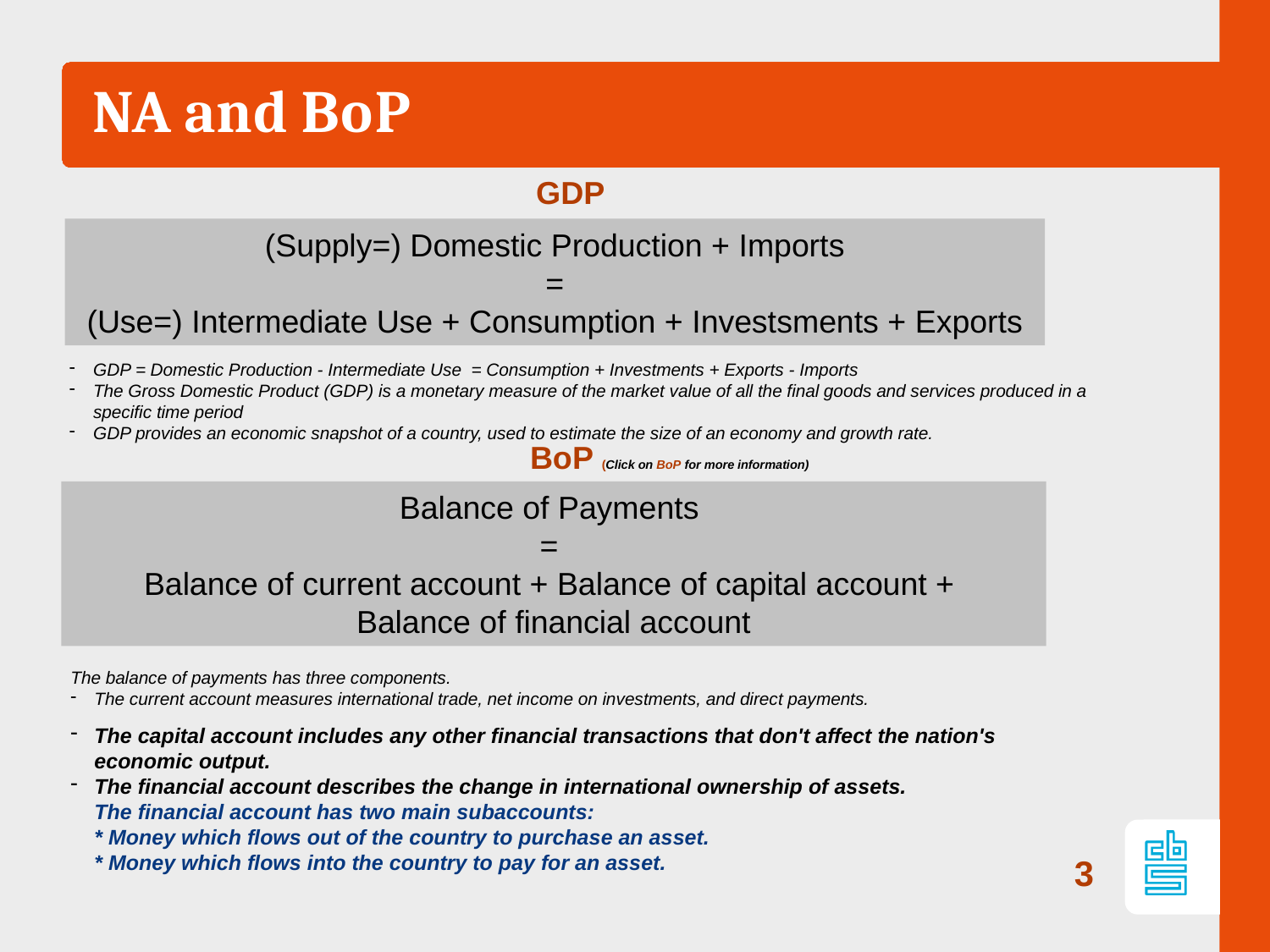

# NA and BoP
GDP
(Supply=) Domestic Production + Imports
=
(Use=) Intermediate Use + Consumption + Investsments + Exports
GDP = Domestic Production - Intermediate Use  = Consumption + Investments + Exports - Imports
The Gross Domestic Product (GDP) is a monetary measure of the market value of all the final goods and services produced in a specific time period
GDP provides an economic snapshot of a country, used to estimate the size of an economy and growth rate.
BoP (Click on BoP for more information)
Balance of Payments
=
Balance of current account + Balance of capital account +
Balance of financial account
The balance of payments has three components.
The current account measures international trade, net income on investments, and direct payments.
The capital account includes any other financial transactions that don't affect the nation's economic output.
The financial account describes the change in international ownership of assets.
The financial account has two main subaccounts:
* Money which flows out of the country to purchase an asset.
* Money which flows into the country to pay for an asset.
3